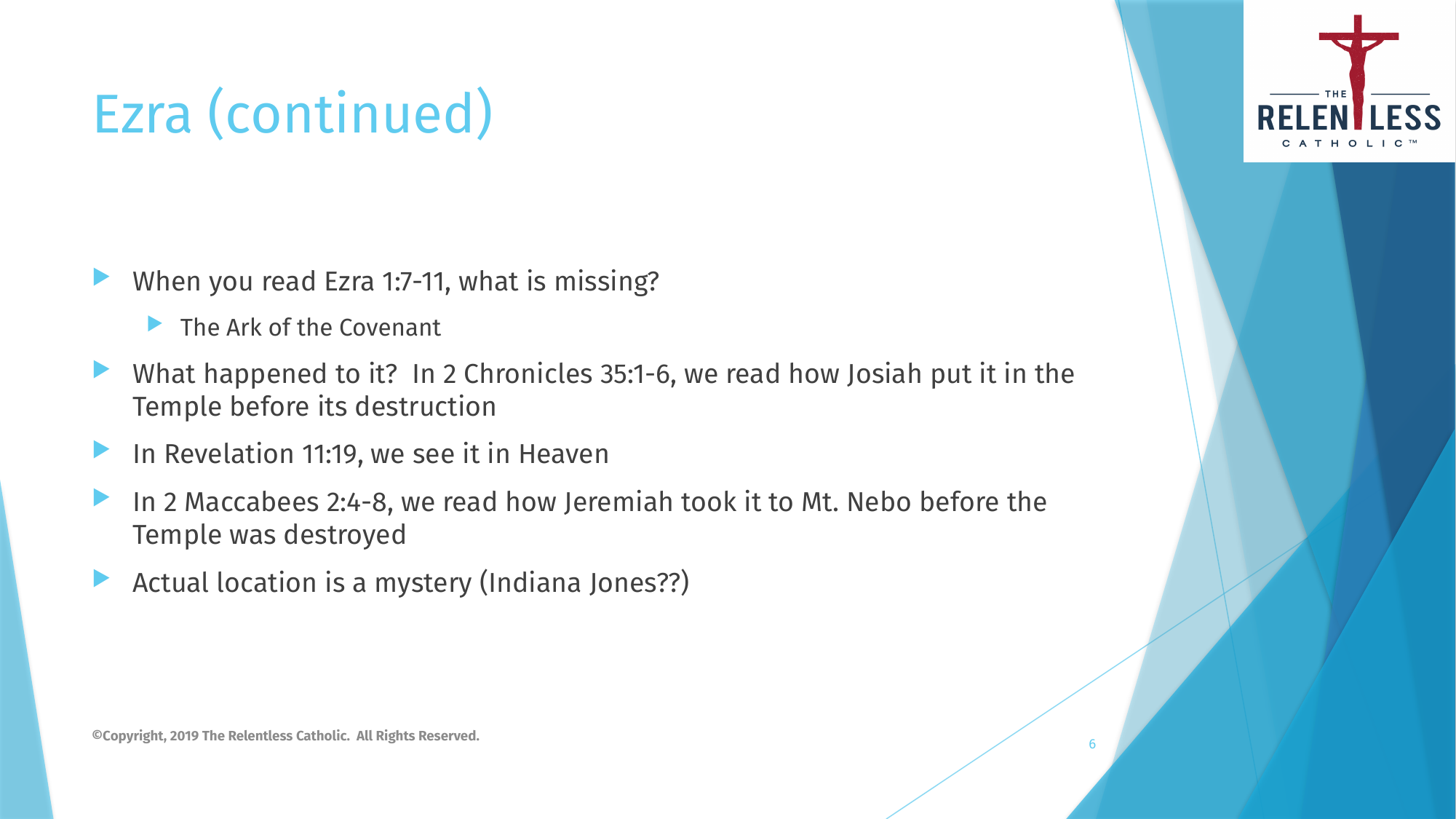

# Ezra (continued)
When you read Ezra 1:7-11, what is missing?
The Ark of the Covenant
What happened to it?  In 2 Chronicles 35:1-6, we read how Josiah put it in the Temple before its destruction
In Revelation 11:19, we see it in Heaven
In 2 Maccabees 2:4-8, we read how Jeremiah took it to Mt. Nebo before the Temple was destroyed
Actual location is a mystery (Indiana Jones??)
©Copyright, 2019 The Relentless Catholic.  All Rights Reserved.

6